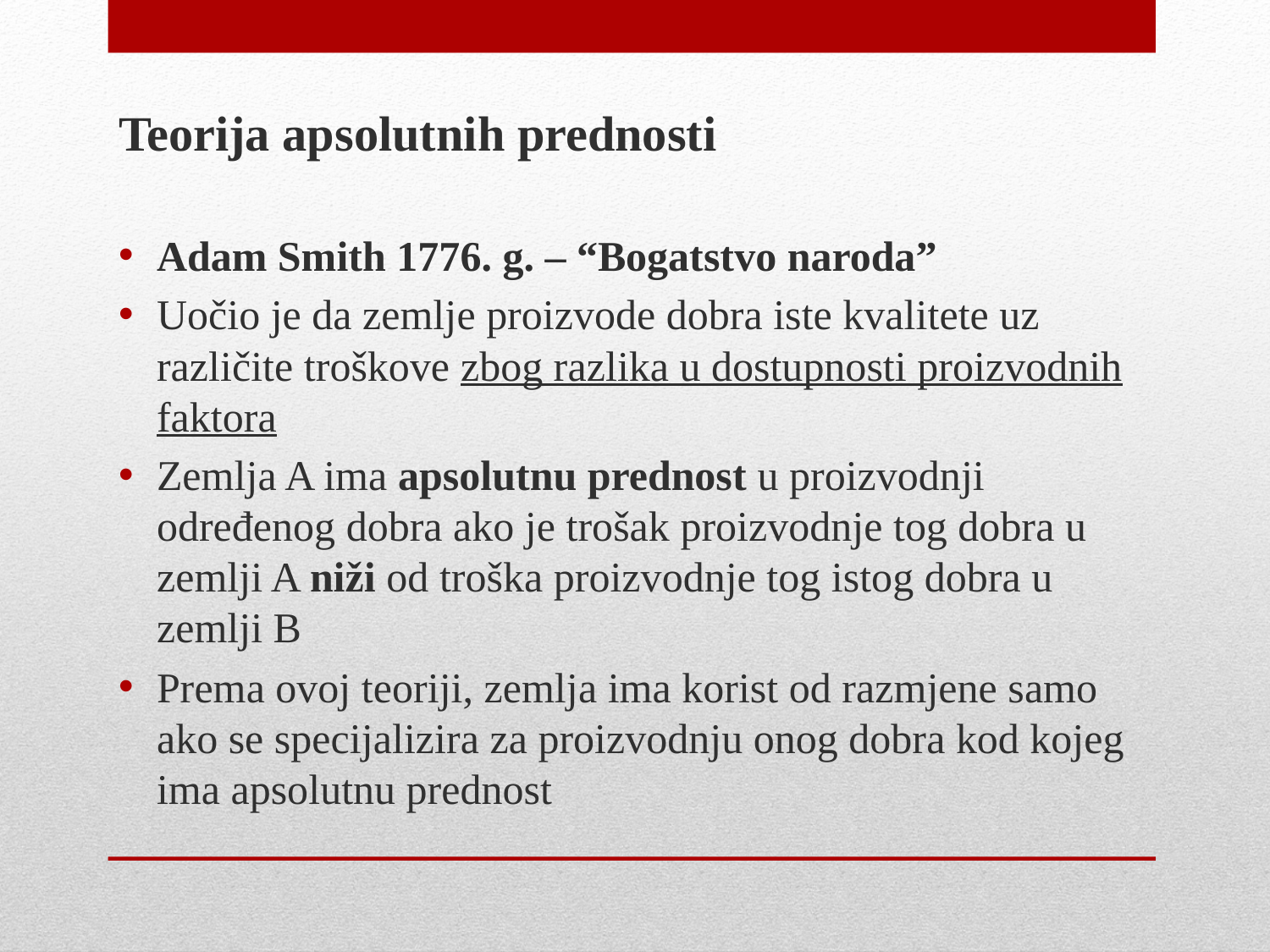

Teorija apsolutnih prednosti

Adam Smith 1776. g. – “Bogatstvo naroda”
Uočio je da zemlje proizvode dobra iste kvalitete uz različite troškove zbog razlika u dostupnosti proizvodnih faktora
Zemlja A ima apsolutnu prednost u proizvodnji određenog dobra ako je trošak proizvodnje tog dobra u zemlji A niži od troška proizvodnje tog istog dobra u zemlji B
Prema ovoj teoriji, zemlja ima korist od razmjene samo ako se specijalizira za proizvodnju onog dobra kod kojeg ima apsolutnu prednost